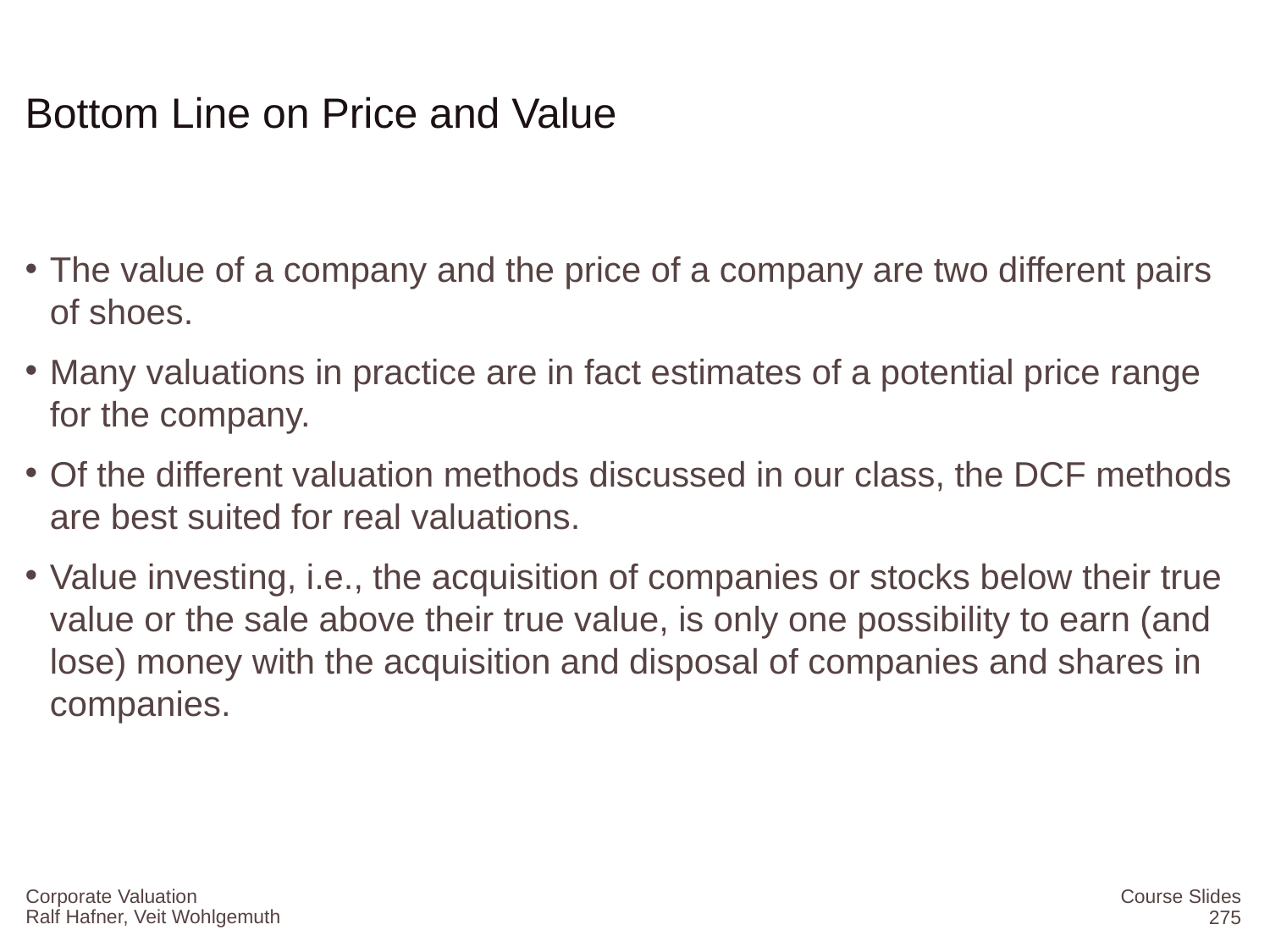

# Bottom Line on Price and Value
The value of a company and the price of a company are two different pairs of shoes.
Many valuations in practice are in fact estimates of a potential price range for the company.
Of the different valuation methods discussed in our class, the DCF methods are best suited for real valuations.
Value investing, i.e., the acquisition of companies or stocks below their true value or the sale above their true value, is only one possibility to earn (and lose) money with the acquisition and disposal of companies and shares in companies.
Corporate Valuation
Course Slides
275